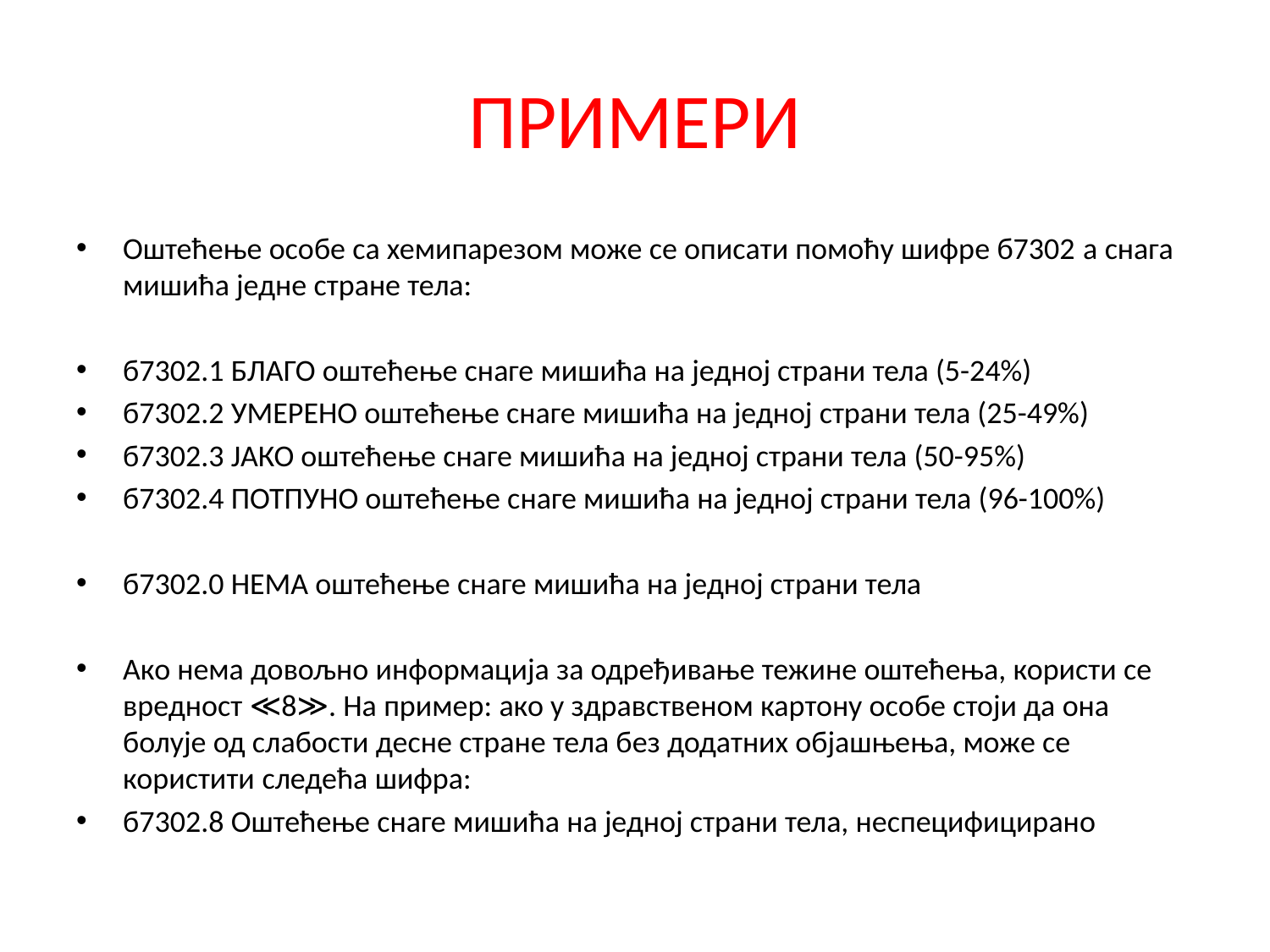

# ПРИМЕРИ
Оштећење особе са хемипарезом може се описати помоћу шифре б7302 а снага мишића једне стране тела:

б7302.1 БЛАГО оштећење снаге мишића на једној страни тела (5-24%)
б7302.2 УМЕРЕНО оштећење снаге мишића на једној страни тела (25-49%)
б7302.3 ЈАКО оштећење снаге мишића на једној страни тела (50-95%)
б7302.4 ПОТПУНО оштећење снаге мишића на једној страни тела (96-100%)

б7302.0 НЕМА оштећење снаге мишића на једној страни тела

Ако нема довољно информација за одређивање тежине оштећења, користи се вредност ≪8≫. На пример: ако у здравственом картону особе стоји да она болује од слабости десне стране тела без додатних објашњења, може се користити следећа шифра:
б7302.8 Оштећење снаге мишића на једној страни тела, неспецифицирано